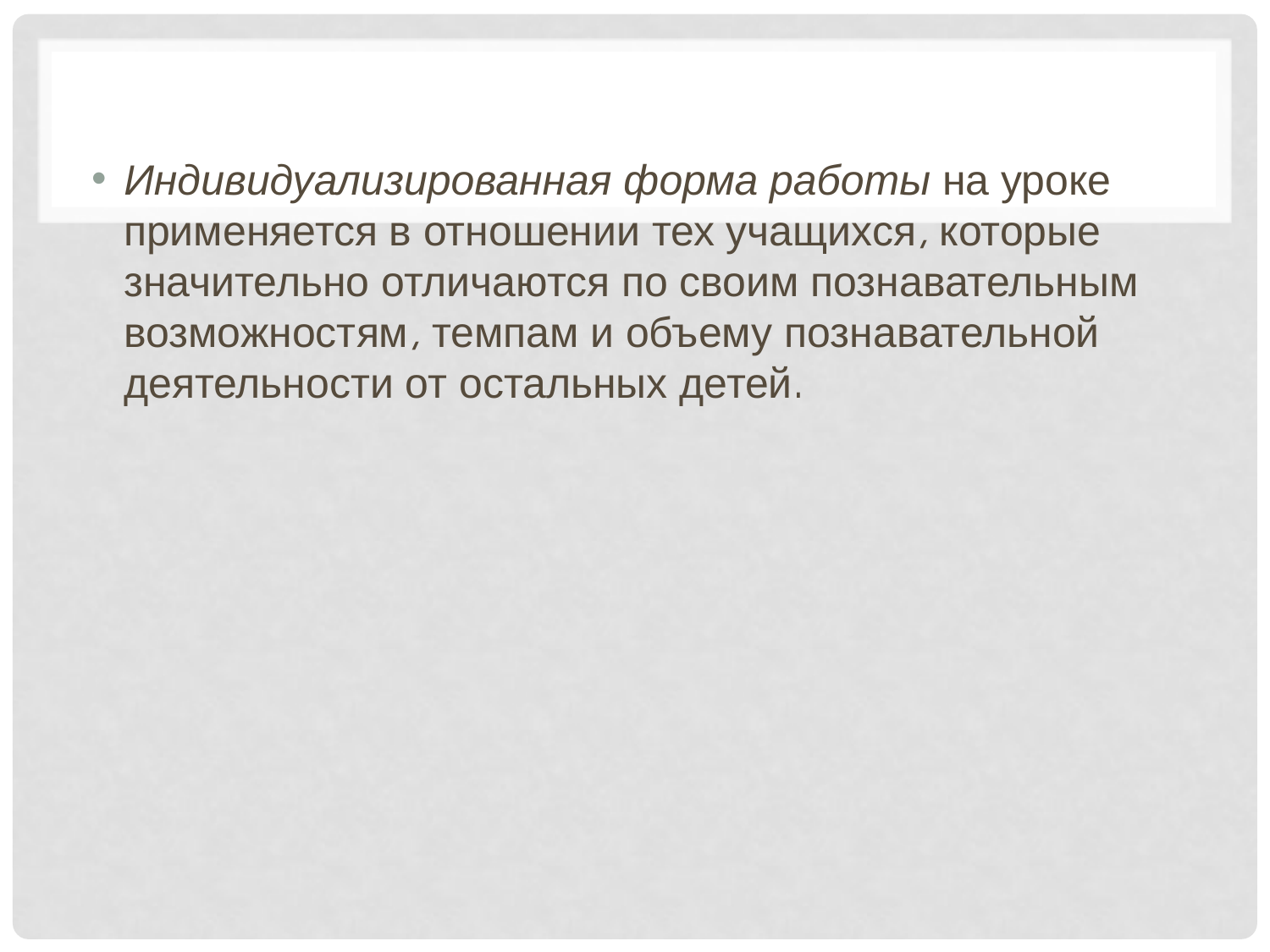

#
Индивидуализированная форма работы на уроке применяется в отношении тех учащихся, которые значительно отличаются по своим познавательным возможностям, темпам и объему познавательной деятельности от остальных детей.